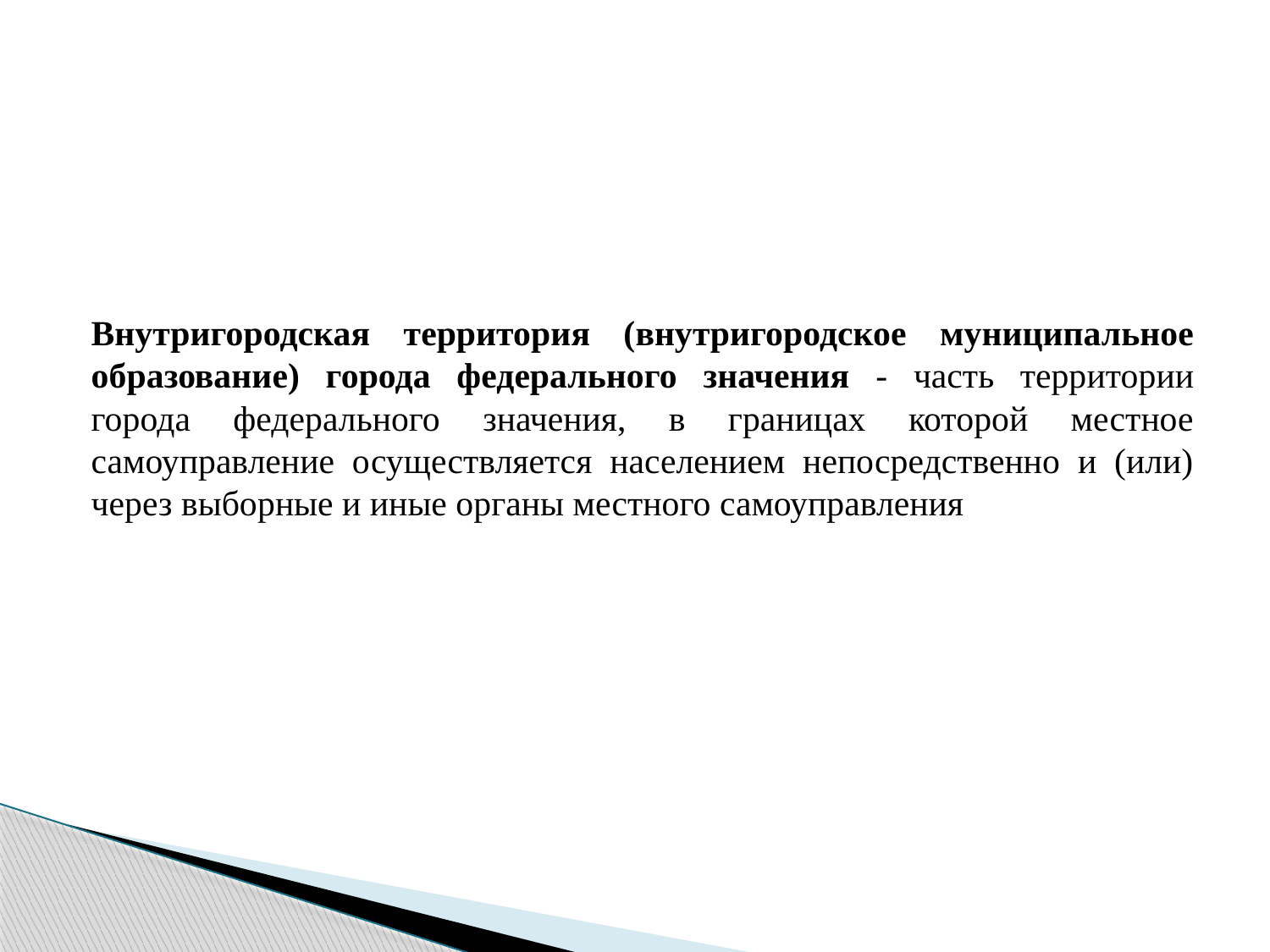

#

Внутригородская территория (внутригородское муниципальное образование) города федерального значения - часть территории города федерального значения, в границах которой местное самоуправление осуществляется населением непосредственно и (или) через выборные и иные органы местного самоуправления